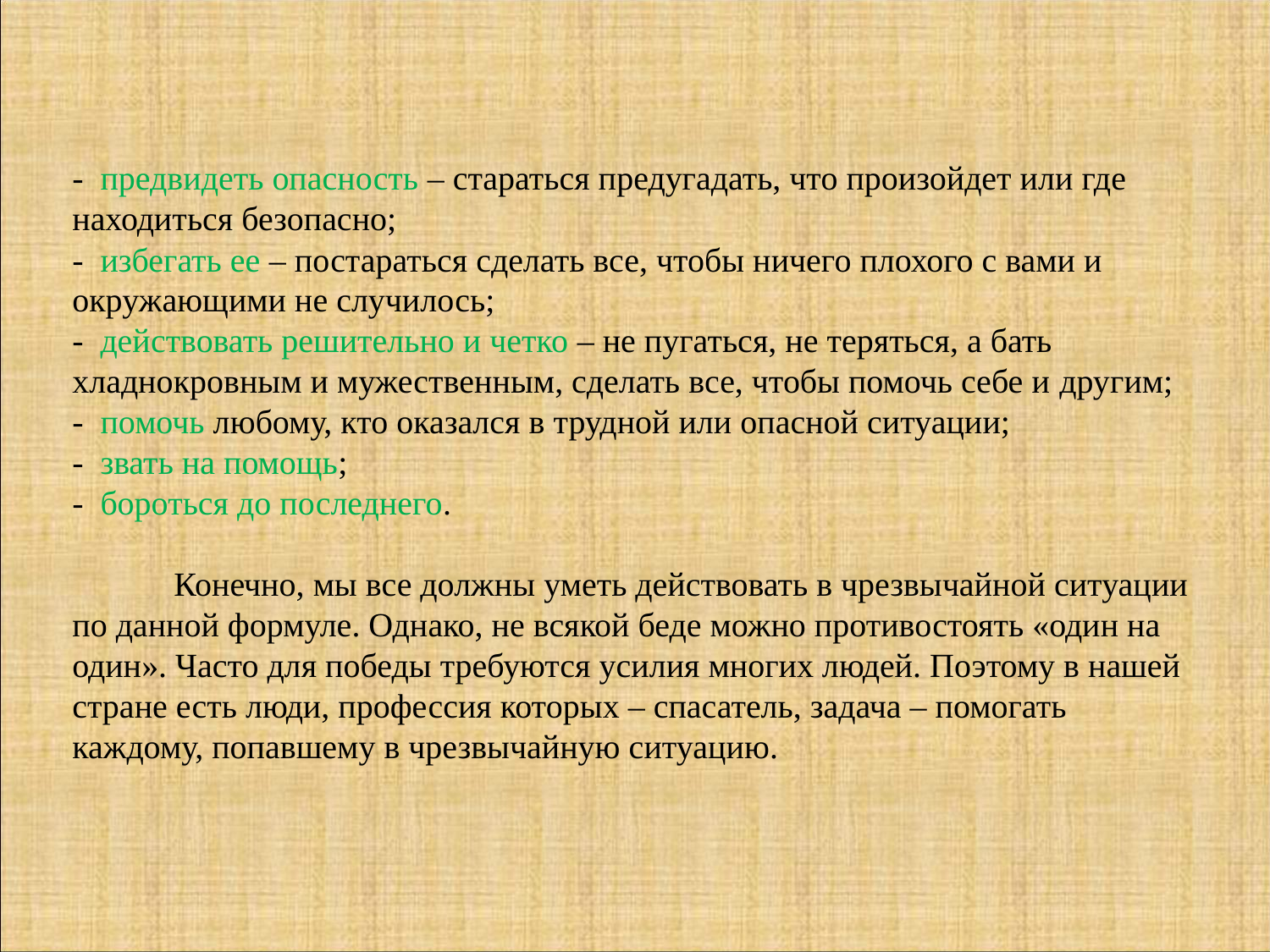

# -  предвидеть опасность – стараться предугадать, что произойдет или где находиться безопасно; -  избегать ее – постараться сделать все, чтобы ничего плохого с вами и окружающими не случилось; -  действовать решительно и четко – не пугаться, не теряться, а бать хладнокровным и мужественным, сделать все, чтобы помочь себе и другим; -  помочь любому, кто оказался в трудной или опасной ситуации; -  звать на помощь; -  бороться до последнего. Конечно, мы все должны уметь действовать в чрезвычайной ситуации по данной формуле. Однако, не всякой беде можно противостоять «один на один». Часто для победы требуются усилия многих людей. Поэтому в нашей стране есть люди, профессия которых – спасатель, задача – помогать каждому, попавшему в чрезвычайную ситуацию.